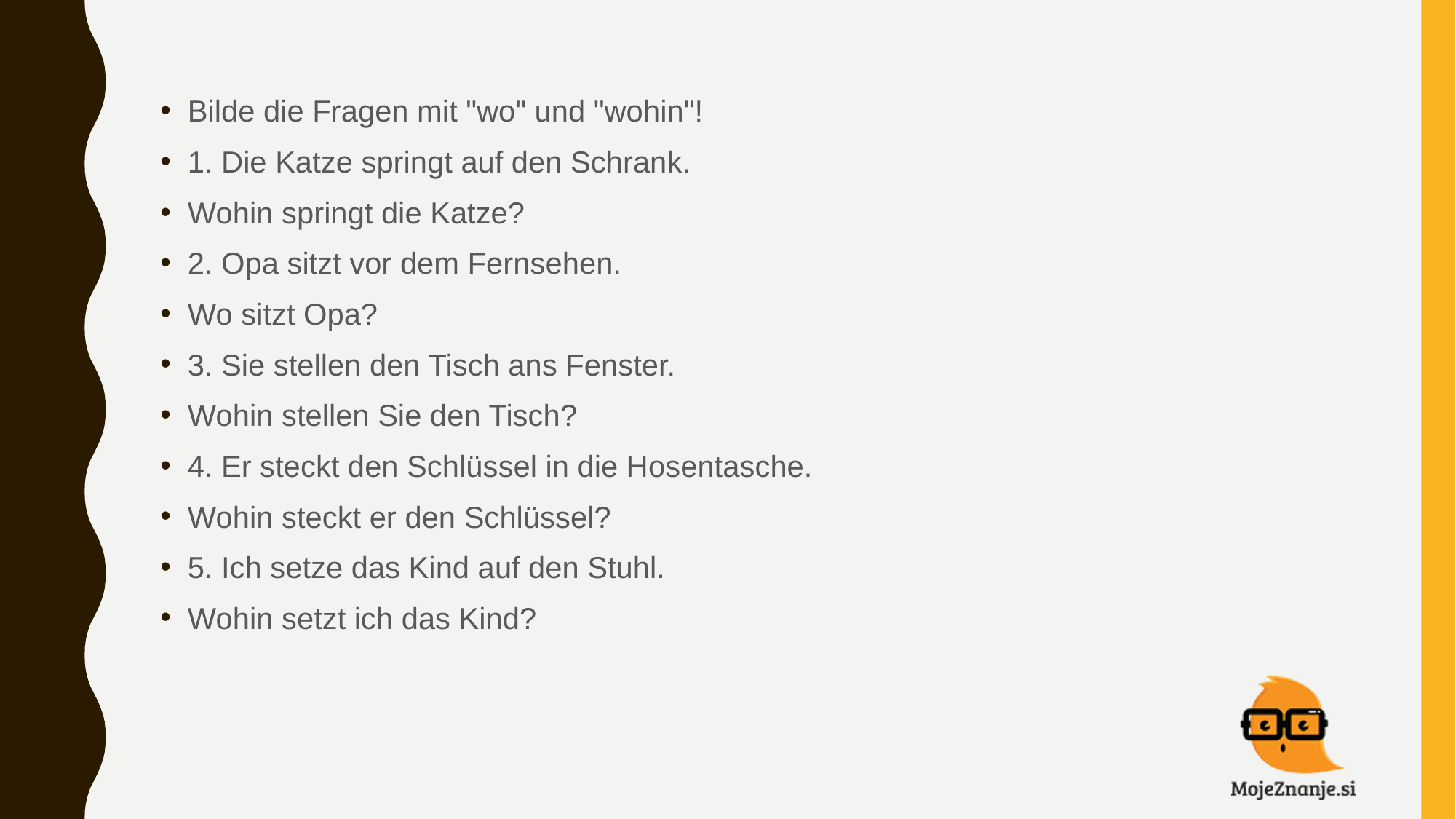

Bilde die Fragen mit "wo" und "wohin"!
1. Die Katze springt auf den Schrank.
Wohin springt die Katze?
2. Opa sitzt vor dem Fernsehen.
Wo sitzt Opa?
3. Sie stellen den Tisch ans Fenster.
Wohin stellen Sie den Tisch?
4. Er steckt den Schlüssel in die Hosentasche.
Wohin steckt er den Schlüssel?
5. Ich setze das Kind auf den Stuhl.
Wohin setzt ich das Kind?